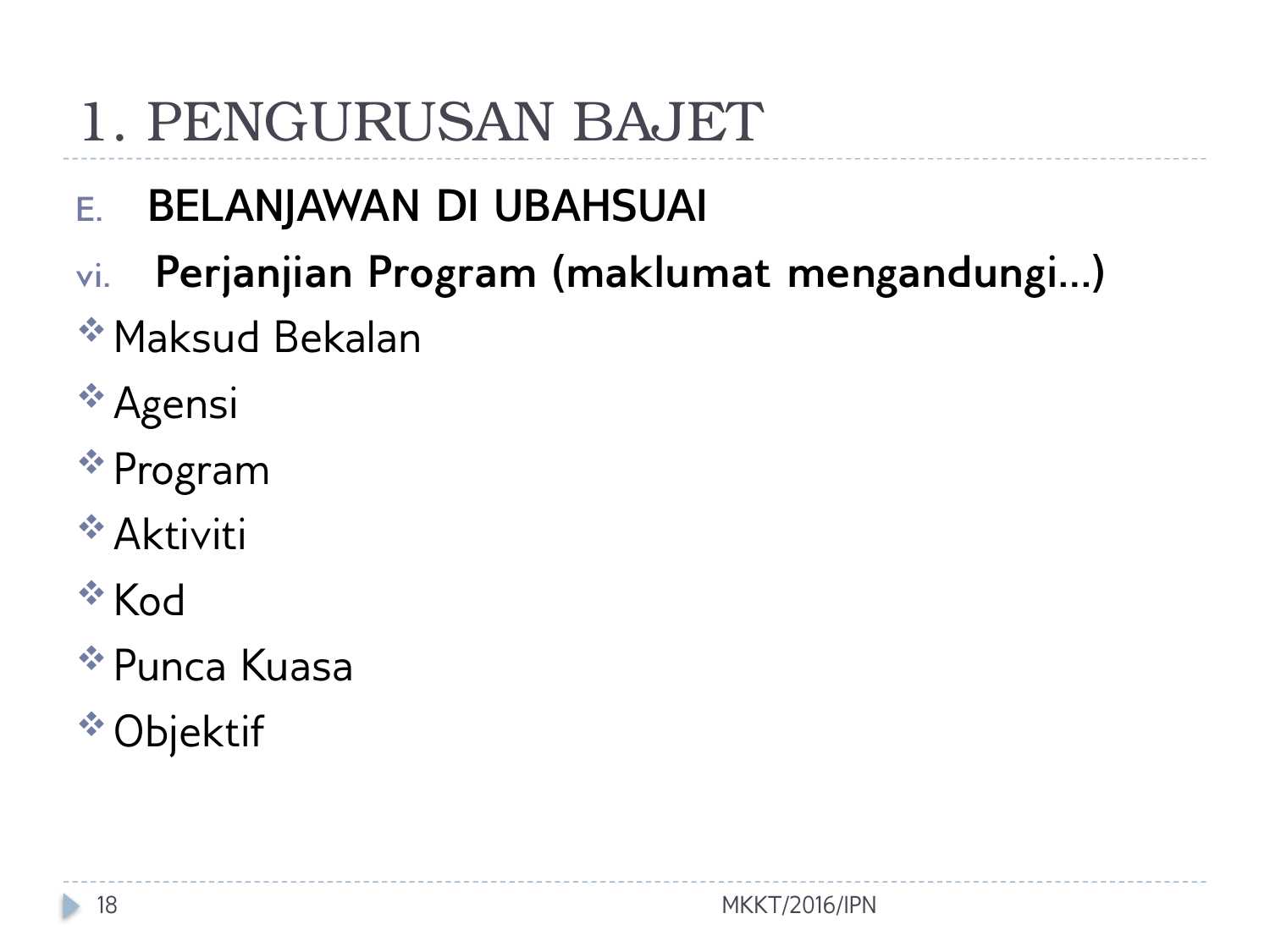

# 1. PENGURUSAN BAJET
BELANJAWAN DI UBAHSUAI
Perjanjian Program (maklumat mengandungi…)
Maksud Bekalan
Agensi
Program
Aktiviti
Kod
Punca Kuasa
Objektif
18
MKKT/2016/IPN